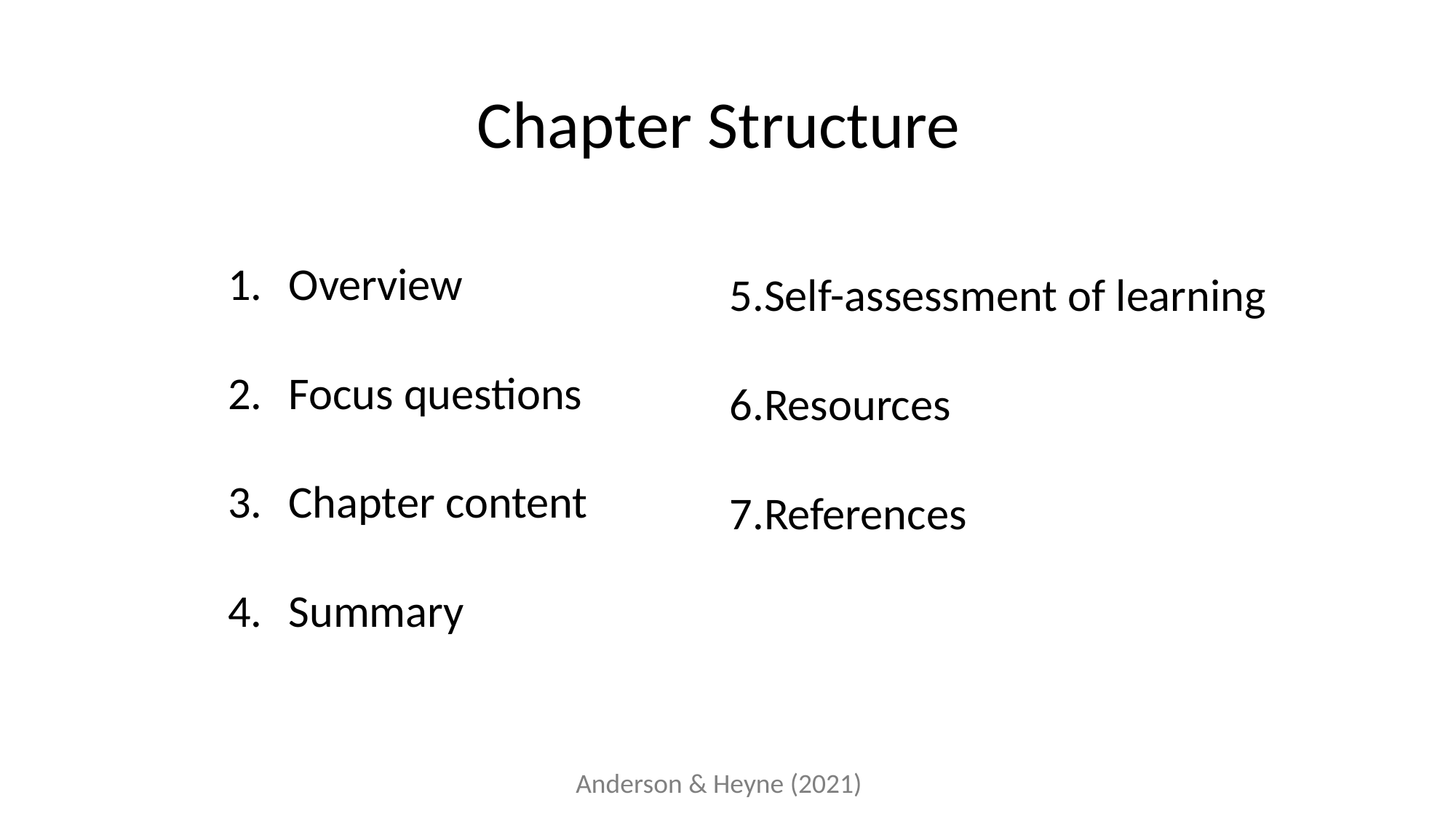

# Chapter Structure
Self-assessment of learning
Resources
References
Overview
Focus questions
Chapter content
Summary

Anderson & Heyne (2021)